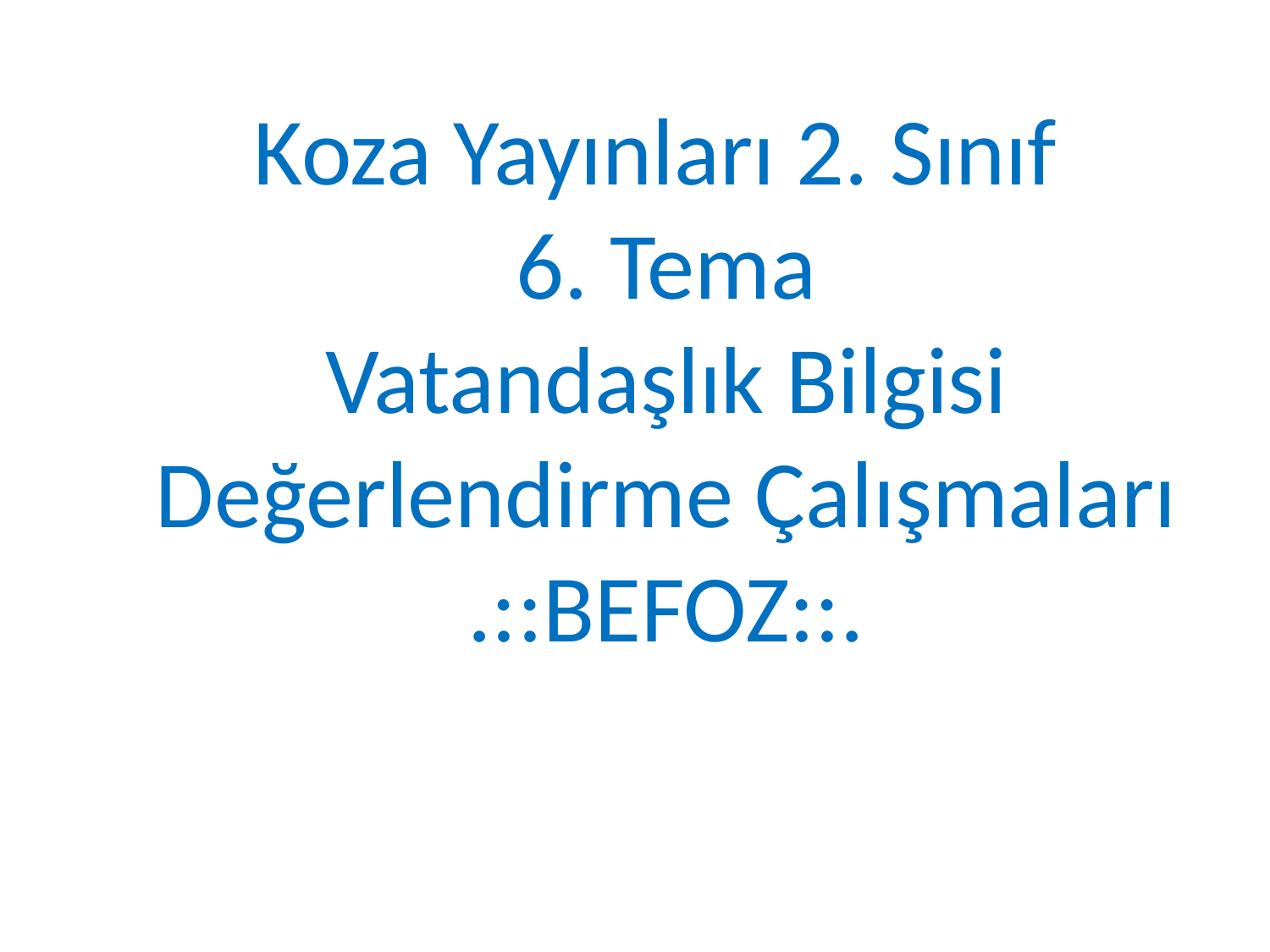

# Koza Yayınları 2. Sınıf 6. Tema Vatandaşlık Bilgisi Değerlendirme Çalışmaları .::BEFOZ::.